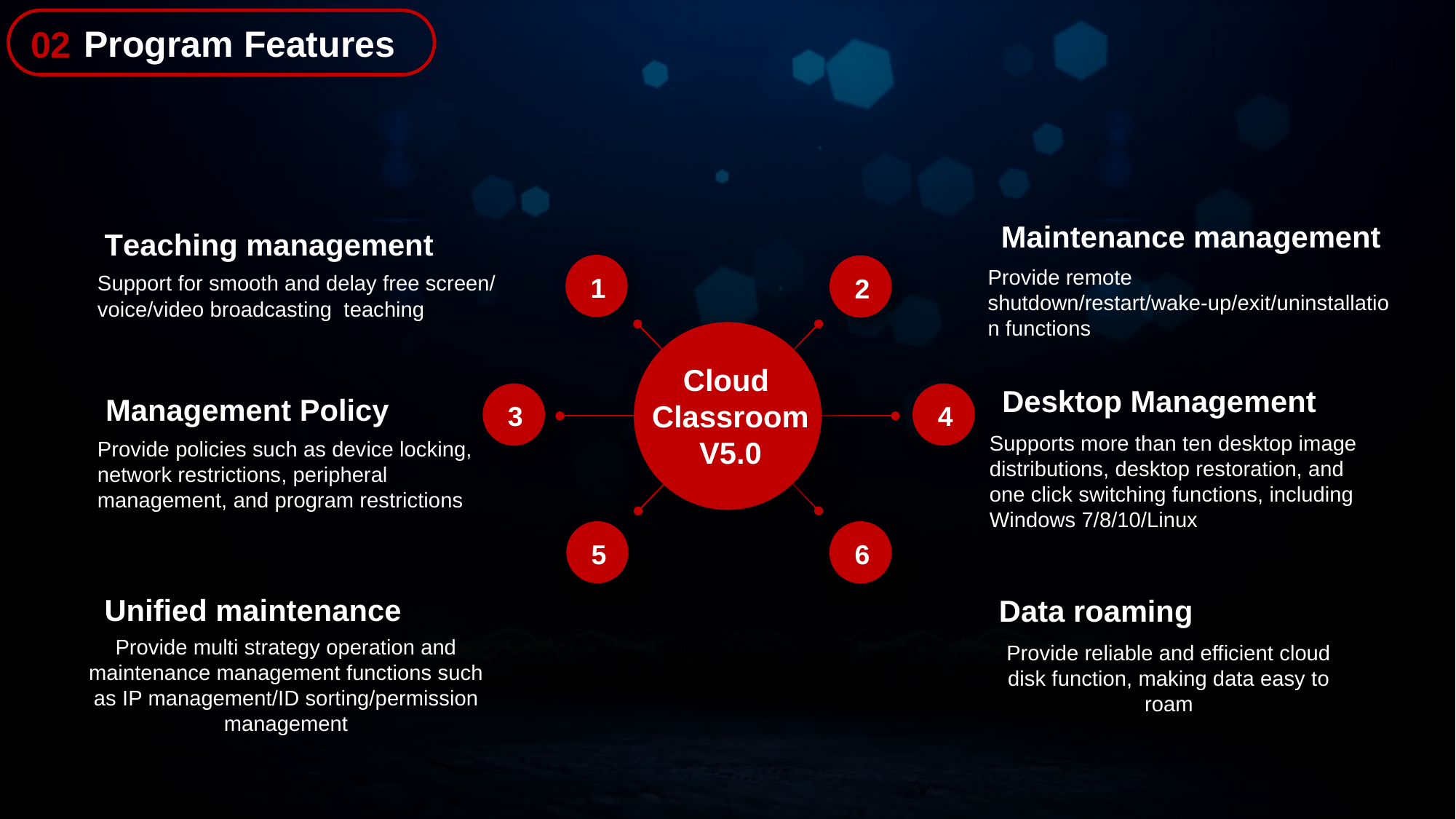

Program Features
02
Maintenance management
Teaching management

Provide remote shutdown/restart/wake-up/exit/uninstallation functions
Support for smooth and delay free screen/ voice/video broadcasting  teaching
1
2

Cloud
Classroom
V5.0
Desktop Management

Management Policy
3
4
Supports more than ten desktop image distributions, desktop restoration, and one click switching functions, including Windows 7/8/10/Linux
Provide policies such as device locking, network restrictions, peripheral management, and program restrictions

5
6
Unified maintenance
Data roaming
Provide multi strategy operation and maintenance management functions such as IP management/ID sorting/permission management
Provide reliable and efficient cloud disk function, making data easy to roam